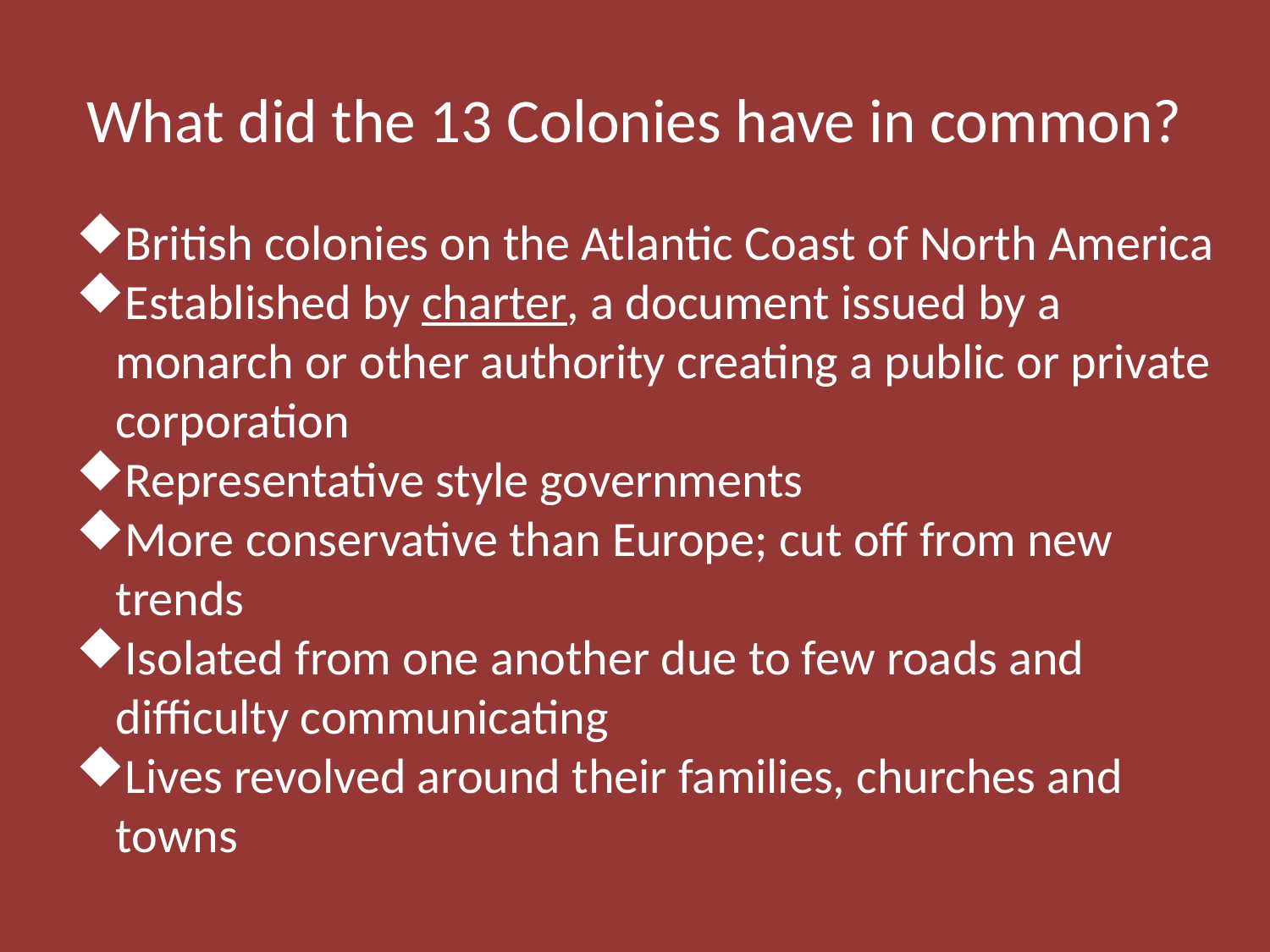

# What did the 13 Colonies have in common?
British colonies on the Atlantic Coast of North America
Established by charter, a document issued by a monarch or other authority creating a public or private corporation
Representative style governments
More conservative than Europe; cut off from new trends
Isolated from one another due to few roads and difficulty communicating
Lives revolved around their families, churches and towns